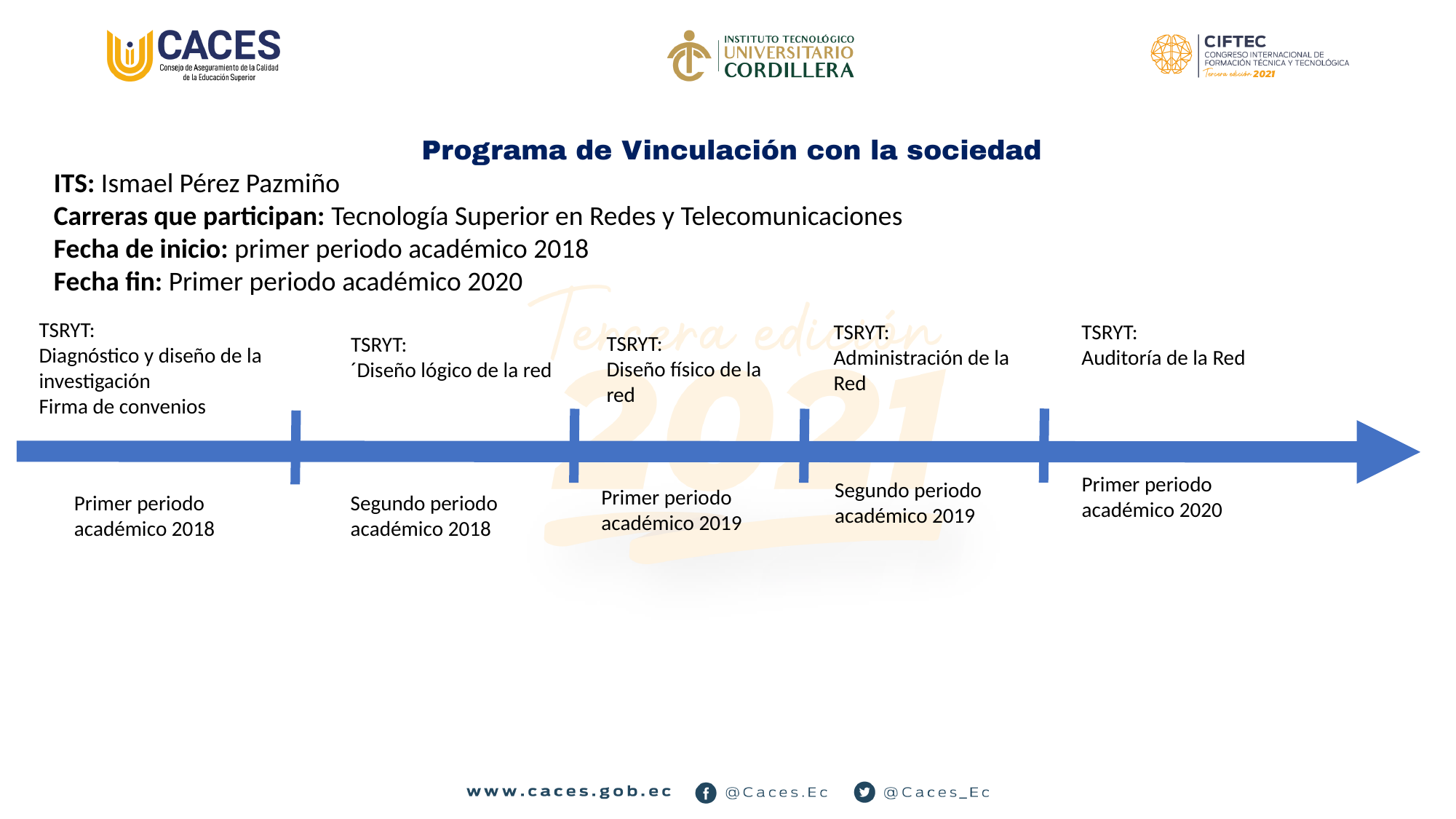

Programa de Vinculación con la sociedad
ITS: Ismael Pérez Pazmiño
Carreras que participan: Tecnología Superior en Redes y Telecomunicaciones
Fecha de inicio: primer periodo académico 2018
Fecha fin: Primer periodo académico 2020
TSRYT:
Diagnóstico y diseño de la investigación
Firma de convenios
TSRYT:
Diseño físico de la red
Primer periodo
académico 2019
Segundo periodo
académico 2018
Primer periodo
académico 2018
TSRYT:
Administración de la Red
TSRYT:
Auditoría de la Red
TSRYT:
´Diseño lógico de la red
Primer periodo
académico 2020
Segundo periodo
académico 2019